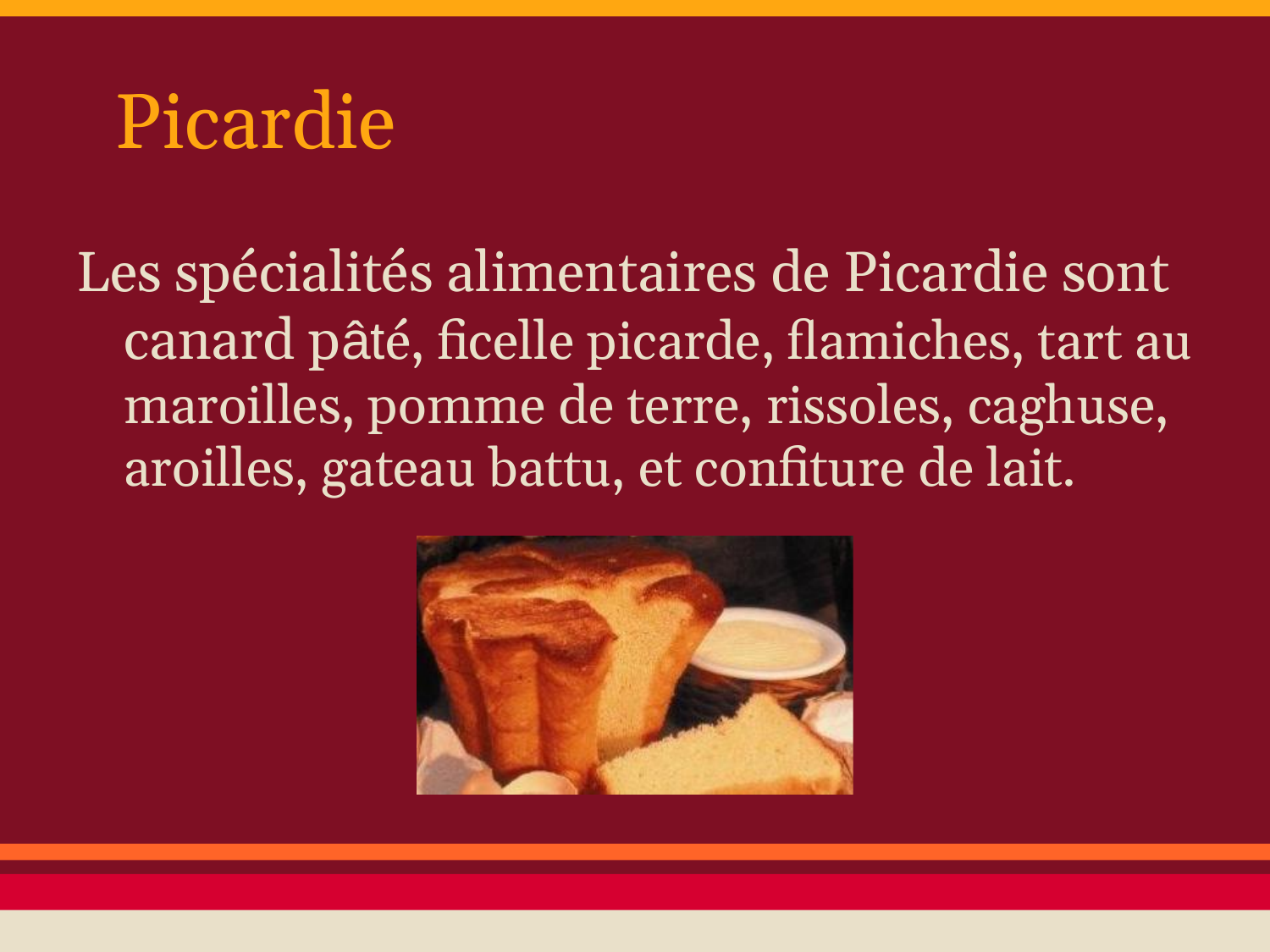

# Picardie
Les spécialités alimentaires de Picardie sont canard pâté, ficelle picarde, flamiches, tart au maroilles, pomme de terre, rissoles, caghuse, aroilles, gateau battu, et confiture de lait.